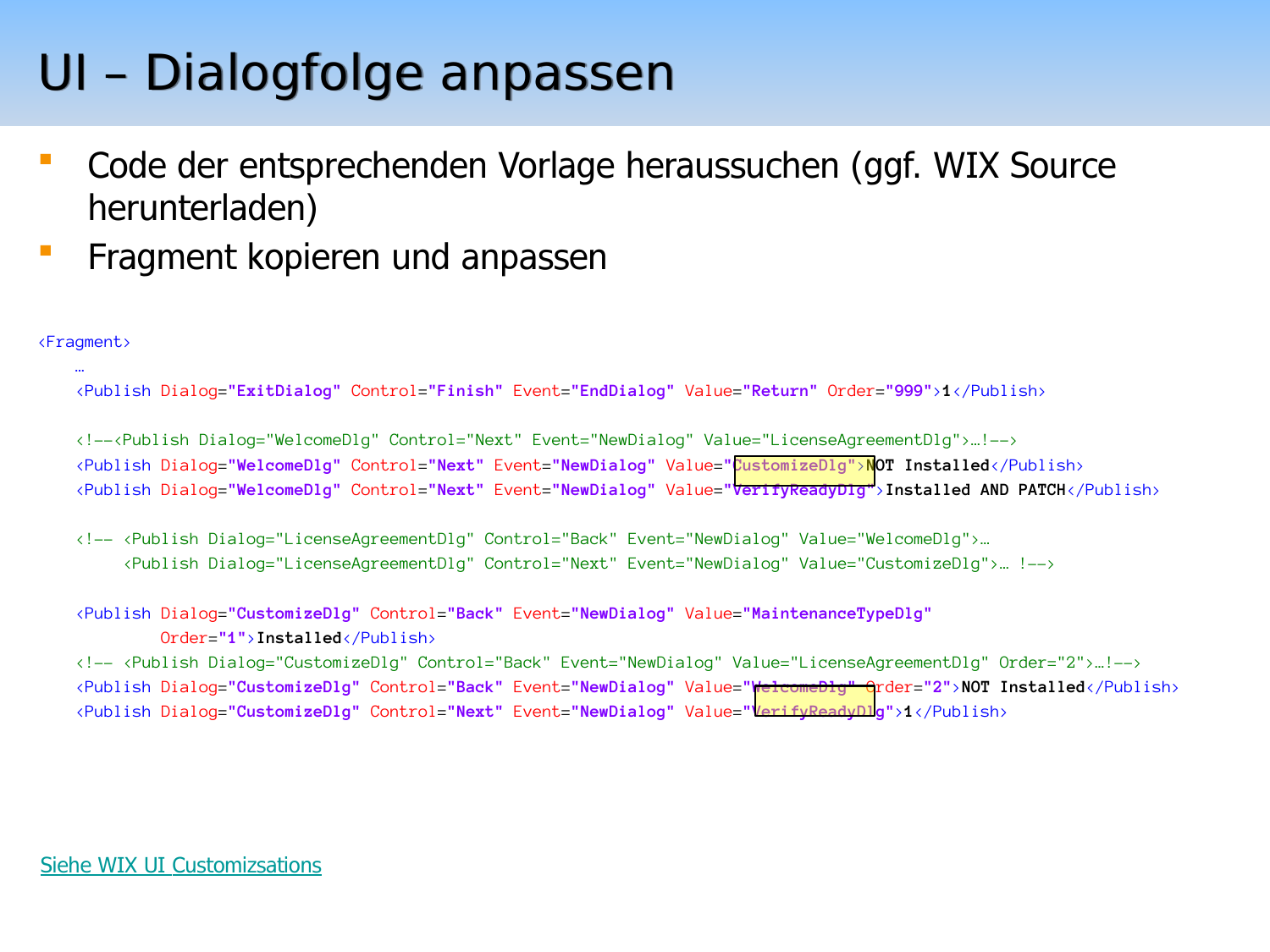

# UI – Dialogfolge anpassen
Code der entsprechenden Vorlage heraussuchen (ggf. WIX Source herunterladen)
Fragment kopieren und anpassen

<Fragment>
    …
    <Publish Dialog="ExitDialog" Control="Finish" Event="EndDialog" Value="Return" Order="999">1</Publish>

    <!--<Publish Dialog="WelcomeDlg" Control="Next" Event="NewDialog" Value="LicenseAgreementDlg">…!-->
    <Publish Dialog="WelcomeDlg" Control="Next" Event="NewDialog" Value="CustomizeDlg">NOT Installed</Publish>
    <Publish Dialog="WelcomeDlg" Control="Next" Event="NewDialog" Value="VerifyReadyDlg">Installed AND PATCH</Publish>

    <!-- <Publish Dialog="LicenseAgreementDlg" Control="Back" Event="NewDialog" Value="WelcomeDlg">…
         <Publish Dialog="LicenseAgreementDlg" Control="Next" Event="NewDialog" Value="CustomizeDlg">… !-->

    <Publish Dialog="CustomizeDlg" Control="Back" Event="NewDialog" Value="MaintenanceTypeDlg"
             Order="1">Installed</Publish>
    <!-- <Publish Dialog="CustomizeDlg" Control="Back" Event="NewDialog" Value="LicenseAgreementDlg" Order="2">…!-->
    <Publish Dialog="CustomizeDlg" Control="Back" Event="NewDialog" Value="WelcomeDlg" Order="2">NOT Installed</Publish>
    <Publish Dialog="CustomizeDlg" Control="Next" Event="NewDialog" Value="VerifyReadyDlg">1</Publish>

Siehe WIX UI Customizsations